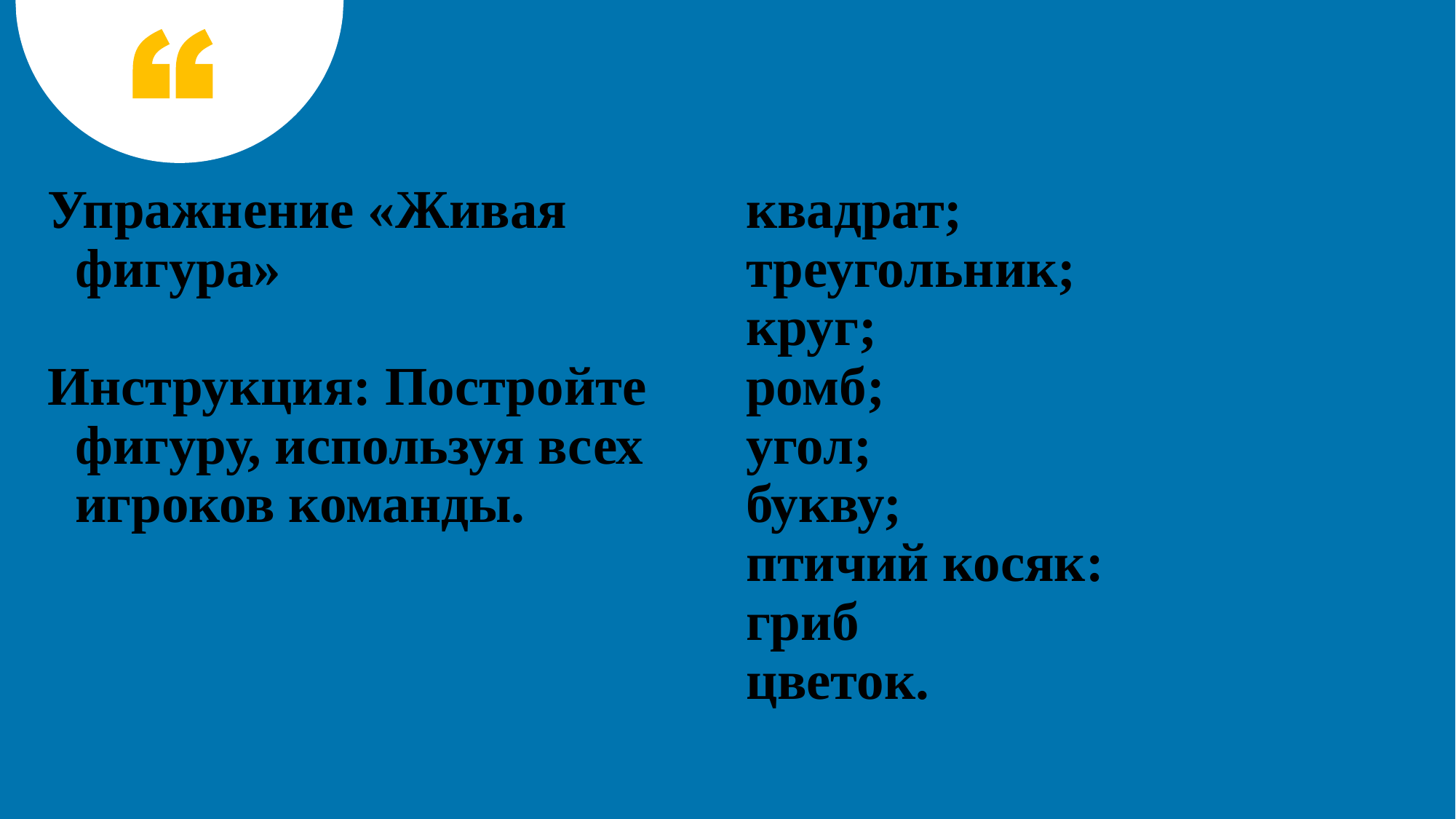

Упражнение «Живая фигура»

Инструкция: Постройте фигуру, используя всех игроков команды.

квадрат;
треугольник;
круг;
ромб;
угол;
букву;
птичий косяк:
гриб
цветок.
3